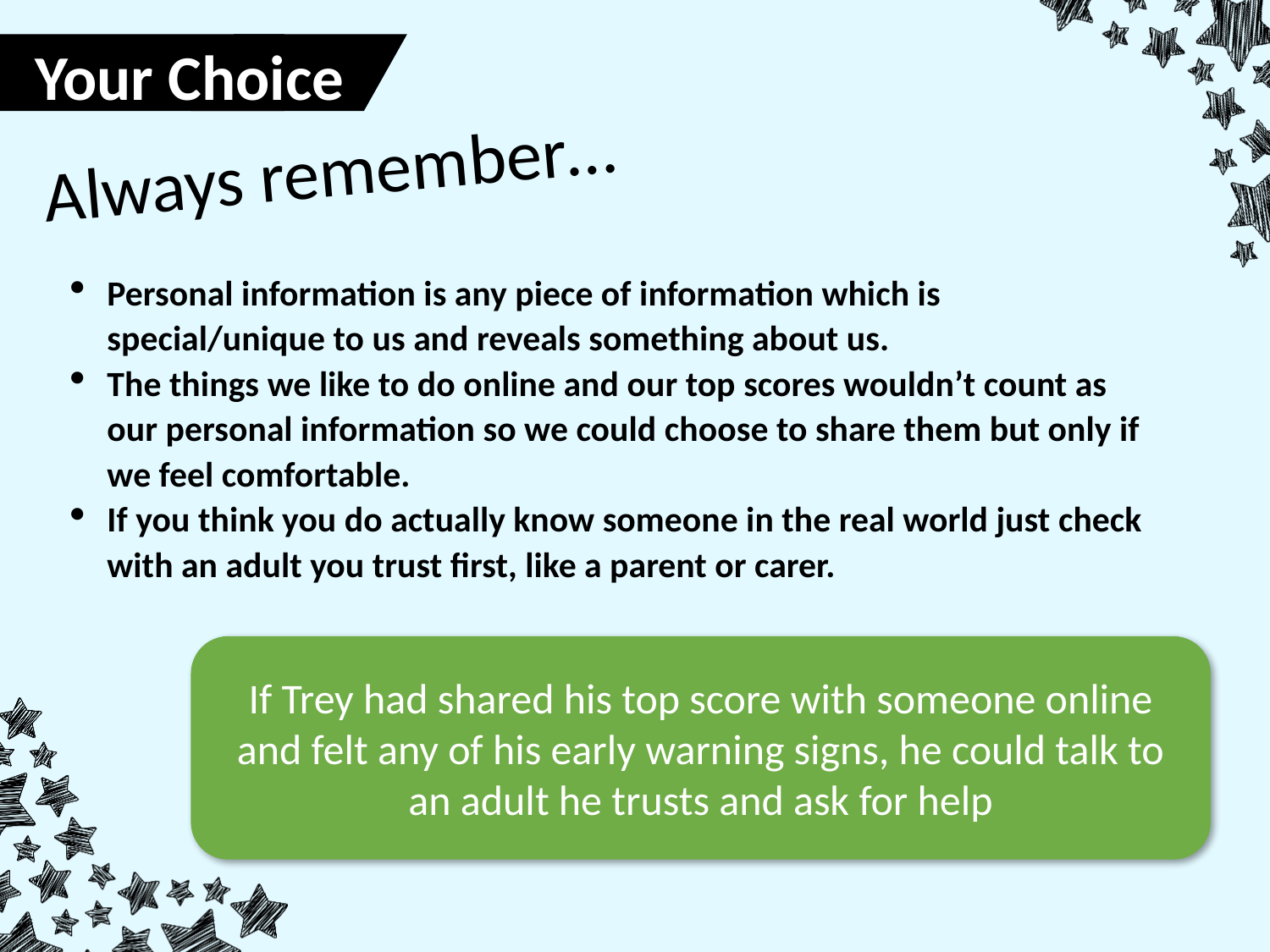

Your Choice

Always remember…
Personal information is any piece of information which is special/unique to us and reveals something about us.
The things we like to do online and our top scores wouldn’t count as our personal information so we could choose to share them but only if we feel comfortable.
If you think you do actually know someone in the real world just check with an adult you trust first, like a parent or carer.
If Trey had shared his top score with someone online and felt any of his early warning signs, he could talk to an adult he trusts and ask for help